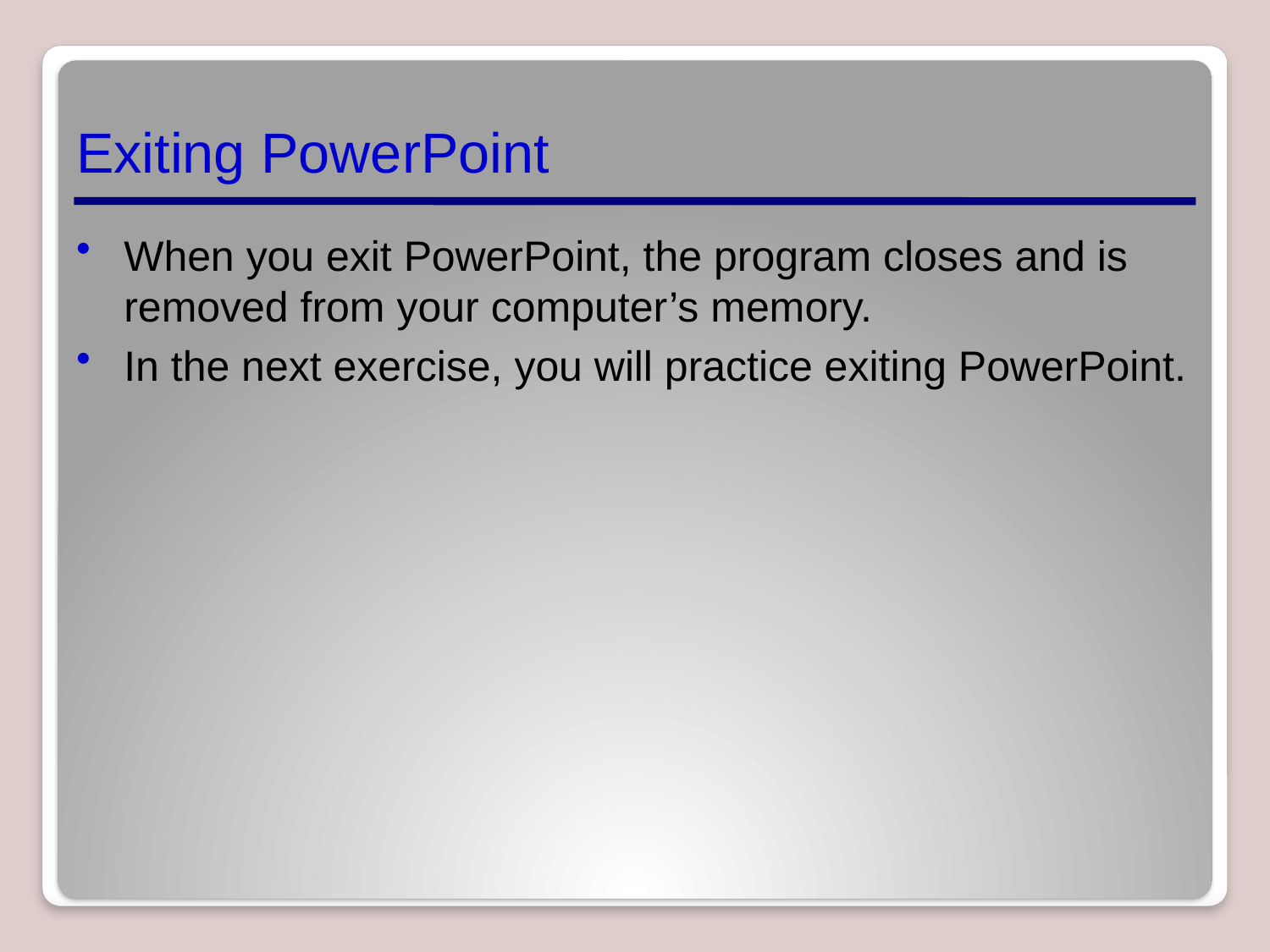

# Exiting PowerPoint
When you exit PowerPoint, the program closes and is removed from your computer’s memory.
In the next exercise, you will practice exiting PowerPoint.